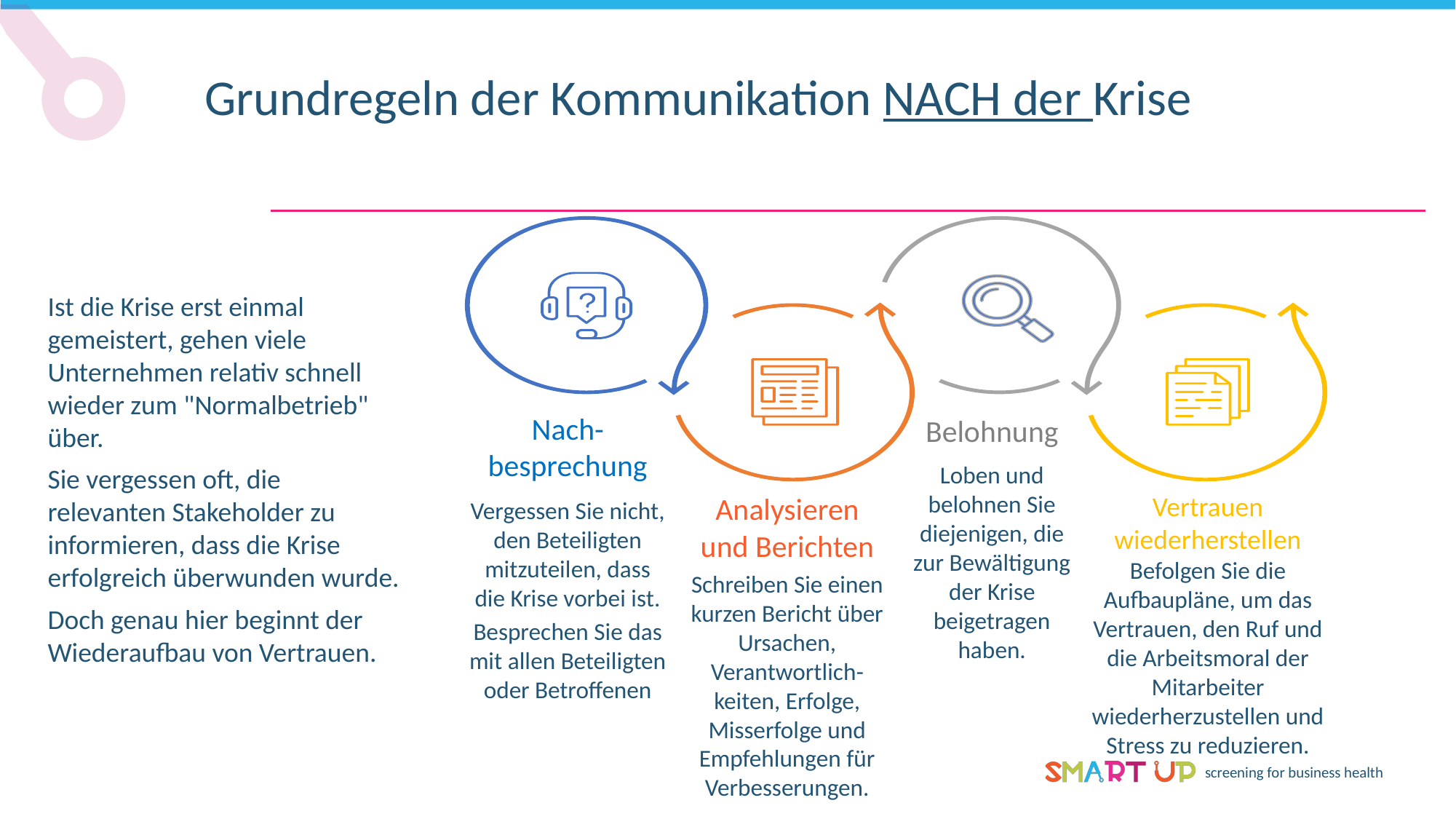

Grundregeln der Kommunikation NACH der Krise

Ist die Krise erst einmal gemeistert, gehen viele Unternehmen relativ schnell wieder zum "Normalbetrieb" über.
Sie vergessen oft, die relevanten Stakeholder zu informieren, dass die Krise erfolgreich überwunden wurde.
Doch genau hier beginnt der Wiederaufbau von Vertrauen.
Nach-besprechung
Vergessen Sie nicht, den Beteiligten mitzuteilen, dass die Krise vorbei ist.
Besprechen Sie das mit allen Beteiligten oder Betroffenen
Belohnung
Loben und belohnen Sie diejenigen, die zur Bewältigung der Krise beigetragen haben.
Vertrauen wiederherstellen
Befolgen Sie die Aufbaupläne, um das Vertrauen, den Ruf und die Arbeitsmoral der Mitarbeiter wiederherzustellen und Stress zu reduzieren.
Analysieren und Berichten
Schreiben Sie einen kurzen Bericht über Ursachen, Verantwortlich-keiten, Erfolge, Misserfolge und Empfehlungen für Verbesserungen.